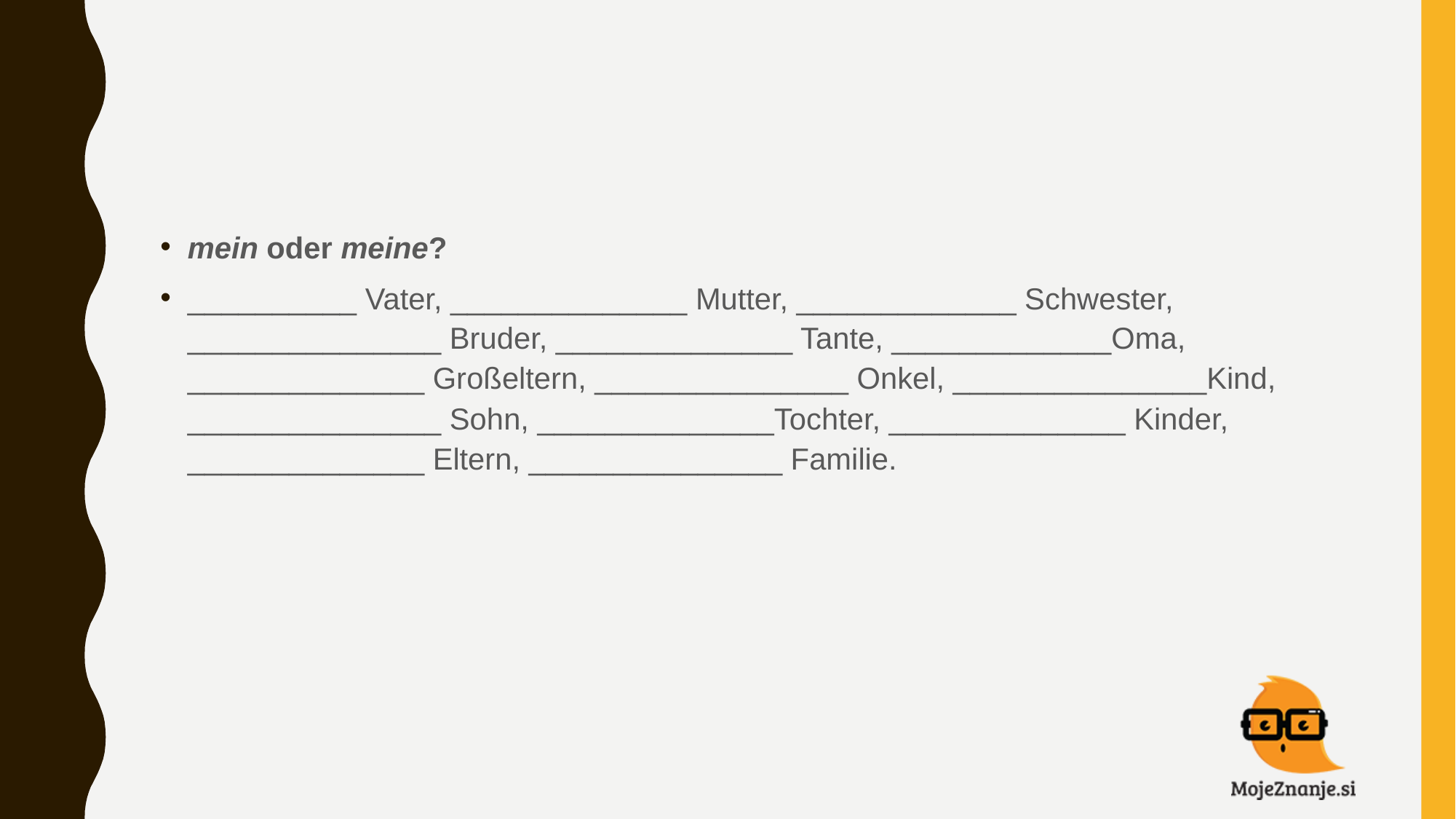

mein oder meine?
__________ Vater, ______________ Mutter, _____________ Schwester, _______________ Bruder, ______________ Tante, _____________Oma, ______________ Großeltern, _______________ Onkel, _______________Kind, _______________ Sohn, ______________Tochter, ______________ Kinder, ______________ Eltern, _______________ Familie.